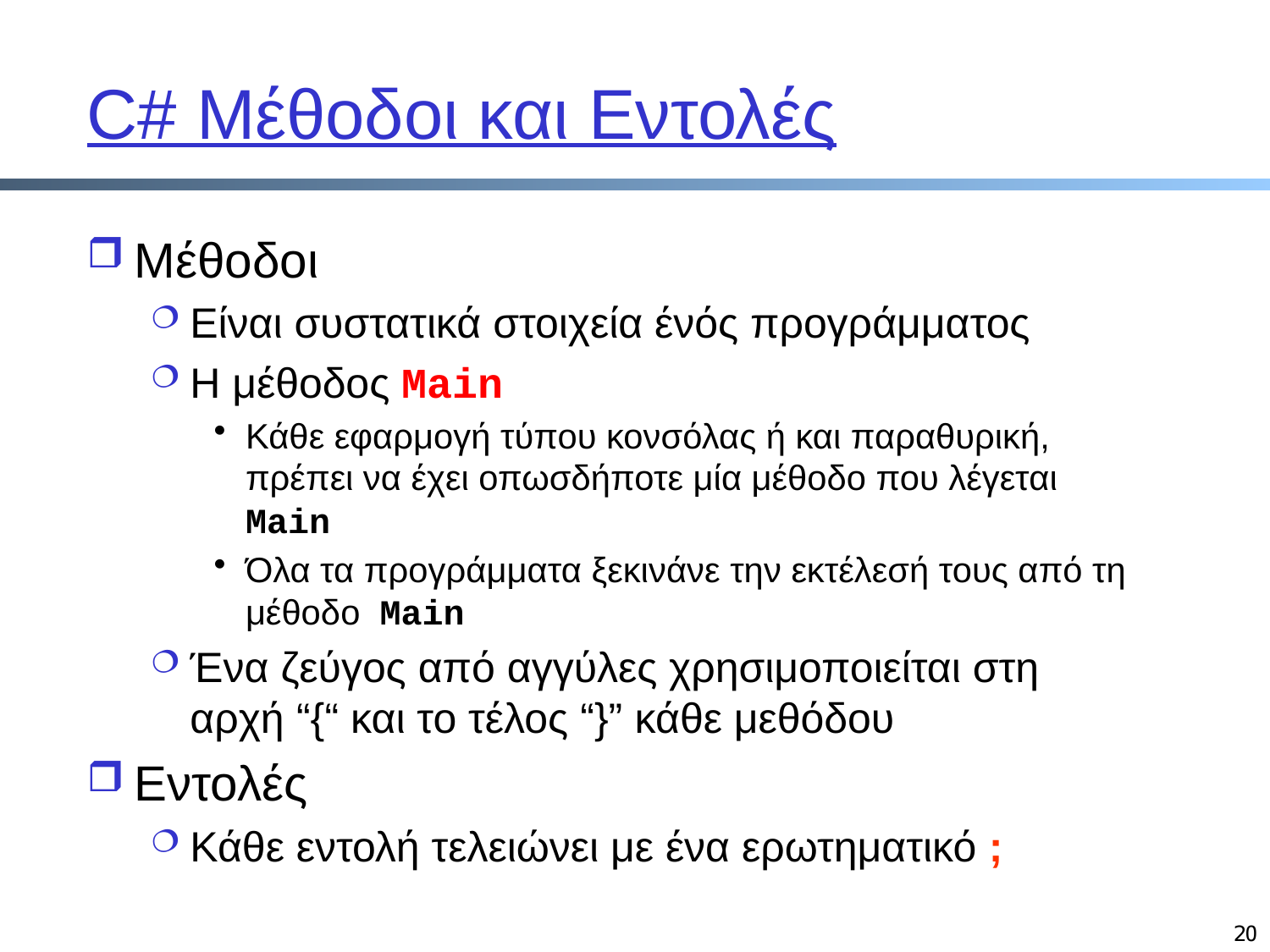

# C# Μέθοδοι και Εντολές
Μέθοδοι
Είναι συστατικά στοιχεία ένός προγράμματος
Η μέθοδος Main
Κάθε εφαρμογή τύπου κονσόλας ή και παραθυρική, πρέπει να έχει οπωσδήποτε μία μέθοδο που λέγεται Main
Όλα τα προγράμματα ξεκινάνε την εκτέλεσή τους από τη μέθοδο  Main
Ένα ζεύγος από αγγύλες χρησιμοποιείται στη αρχή “{“ και το τέλος “}” κάθε μεθόδου
Εντολές
Κάθε εντολή τελειώνει με ένα ερωτηματικό ;
20